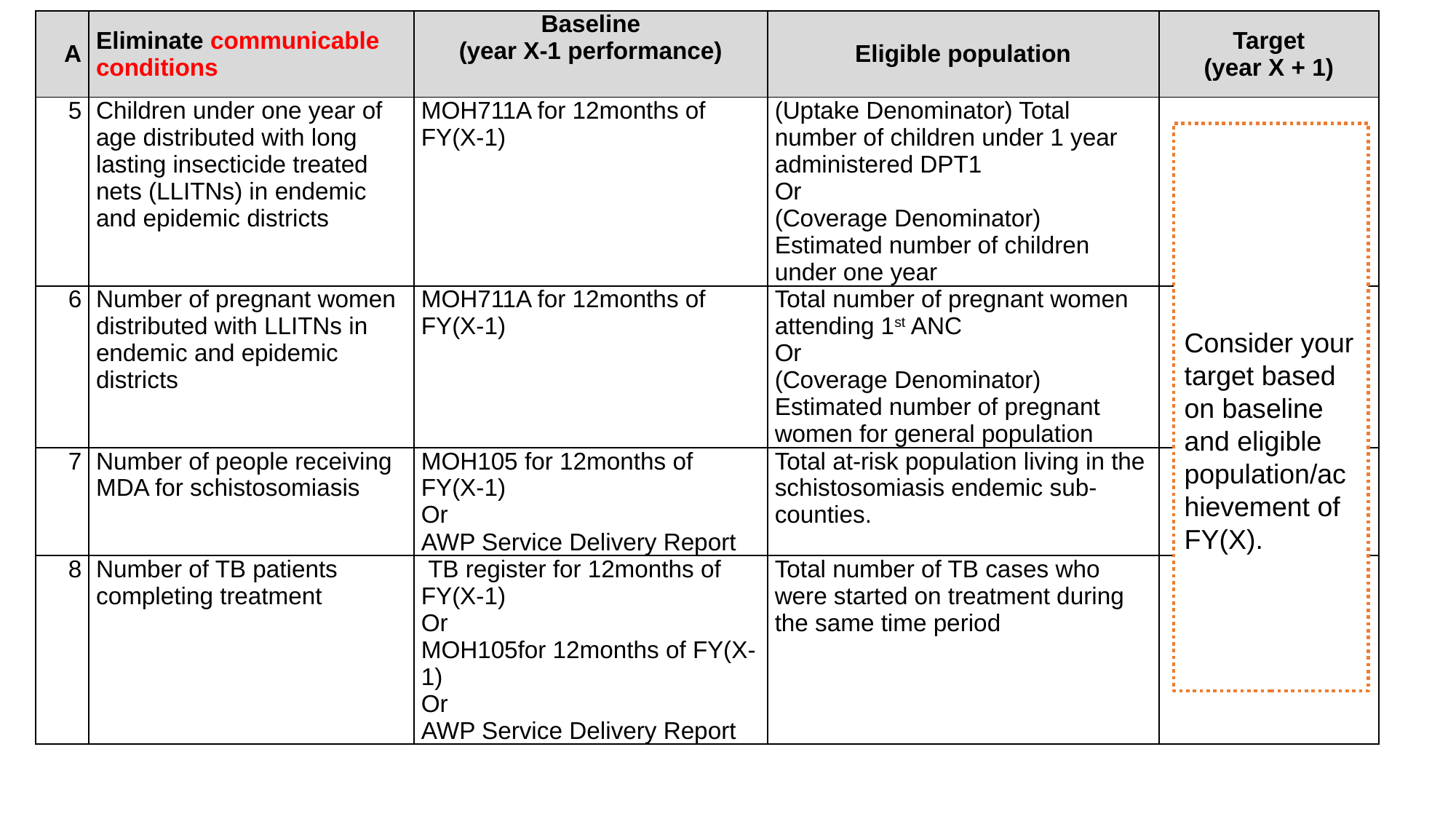

| A | Eliminate communicable conditions | Baseline (year X-1 performance) | Eligible population | Target (year X + 1) |
| --- | --- | --- | --- | --- |
| 5 | Children under one year of age distributed with long lasting insecticide treated nets (LLITNs) in endemic and epidemic districts | MOH711A for 12months of FY(X-1) | (Uptake Denominator) Total number of children under 1 year administered DPT1 Or (Coverage Denominator) Estimated number of children under one year |  |
| 6 | Number of pregnant women distributed with LLITNs in endemic and epidemic districts | MOH711A for 12months of FY(X-1) | Total number of pregnant women attending 1st ANC Or (Coverage Denominator) Estimated number of pregnant women for general population |  |
| 7 | Number of people receiving MDA for schistosomiasis | MOH105 for 12months of FY(X-1) Or AWP Service Delivery Report | Total at-risk population living in the schistosomiasis endemic sub-counties. |  |
| 8 | Number of TB patients completing treatment | TB register for 12months of FY(X-1) Or MOH105for 12months of FY(X-1) Or AWP Service Delivery Report | Total number of TB cases who were started on treatment during the same time period |  |
#

Consider your target based on baseline and eligible population/achievement of FY(X).